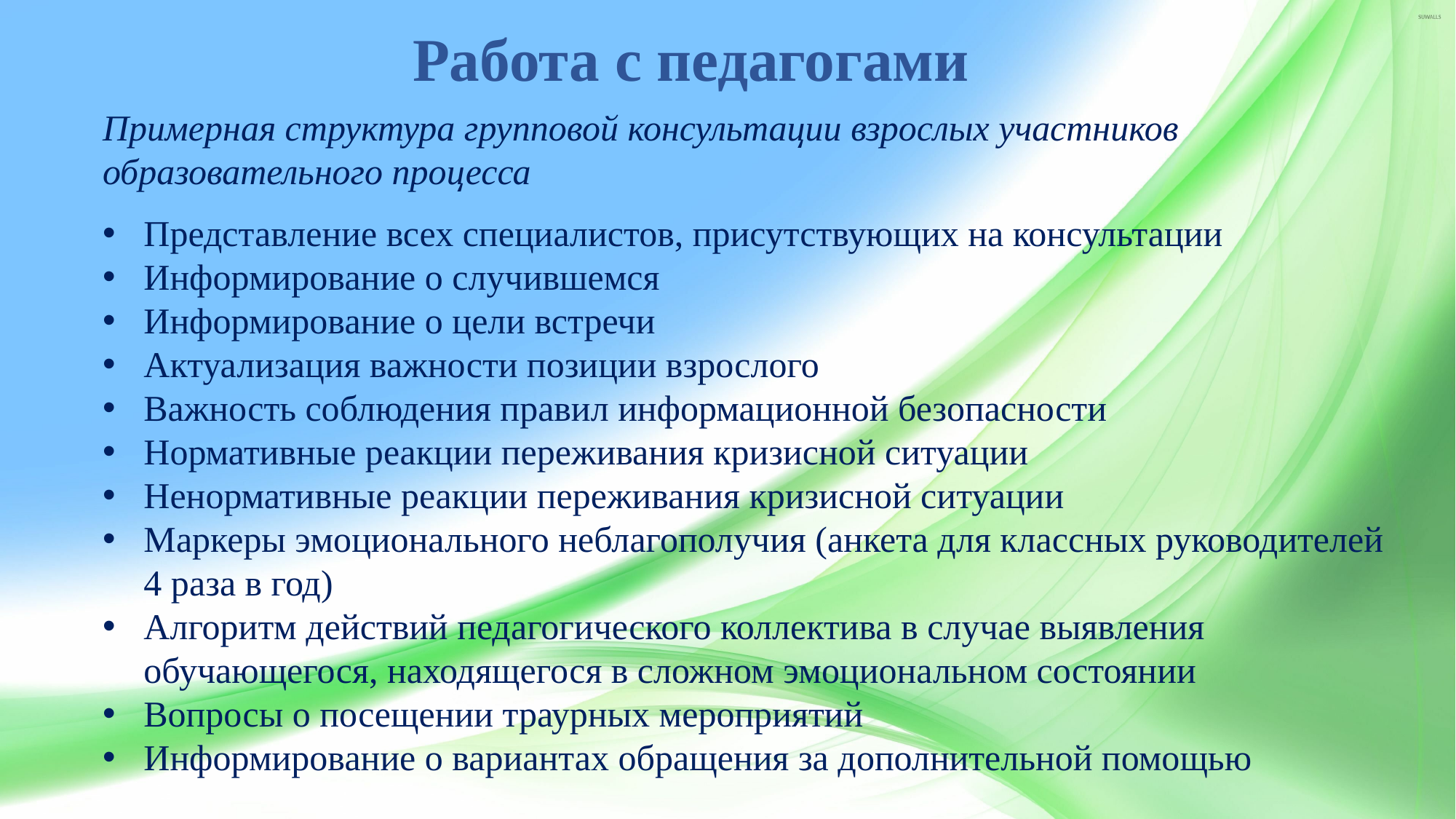

# Работа с педагогами
Примерная структура групповой консультации взрослых участников образовательного процесса

Представление всех специалистов, присутствующих на консультации
Информирование о случившемся
Информирование о цели встречи
Актуализация важности позиции взрослого
Важность соблюдения правил информационной безопасности
Нормативные реакции переживания кризисной ситуации
Ненормативные реакции переживания кризисной ситуации
Маркеры эмоционального неблагополучия (анкета для классных руководителей 4 раза в год)
Алгоритм действий педагогического коллектива в случае выявления обучающегося, находящегося в сложном эмоциональном состоянии
Вопросы о посещении траурных мероприятий
Информирование о вариантах обращения за дополнительной помощью